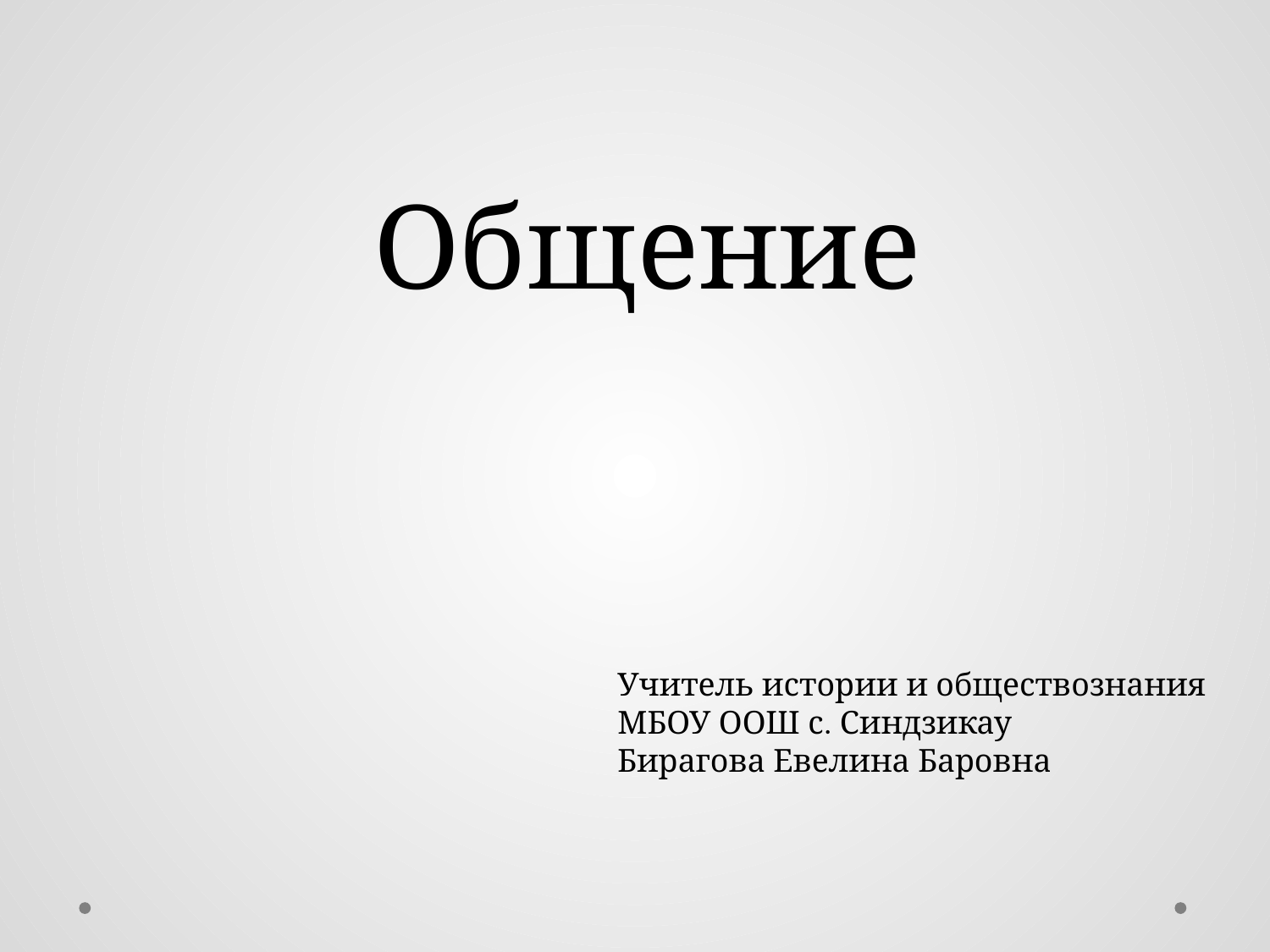

Общение
Учитель истории и обществознания МБОУ ООШ с. Синдзикау
Бирагова Евелина Баровна